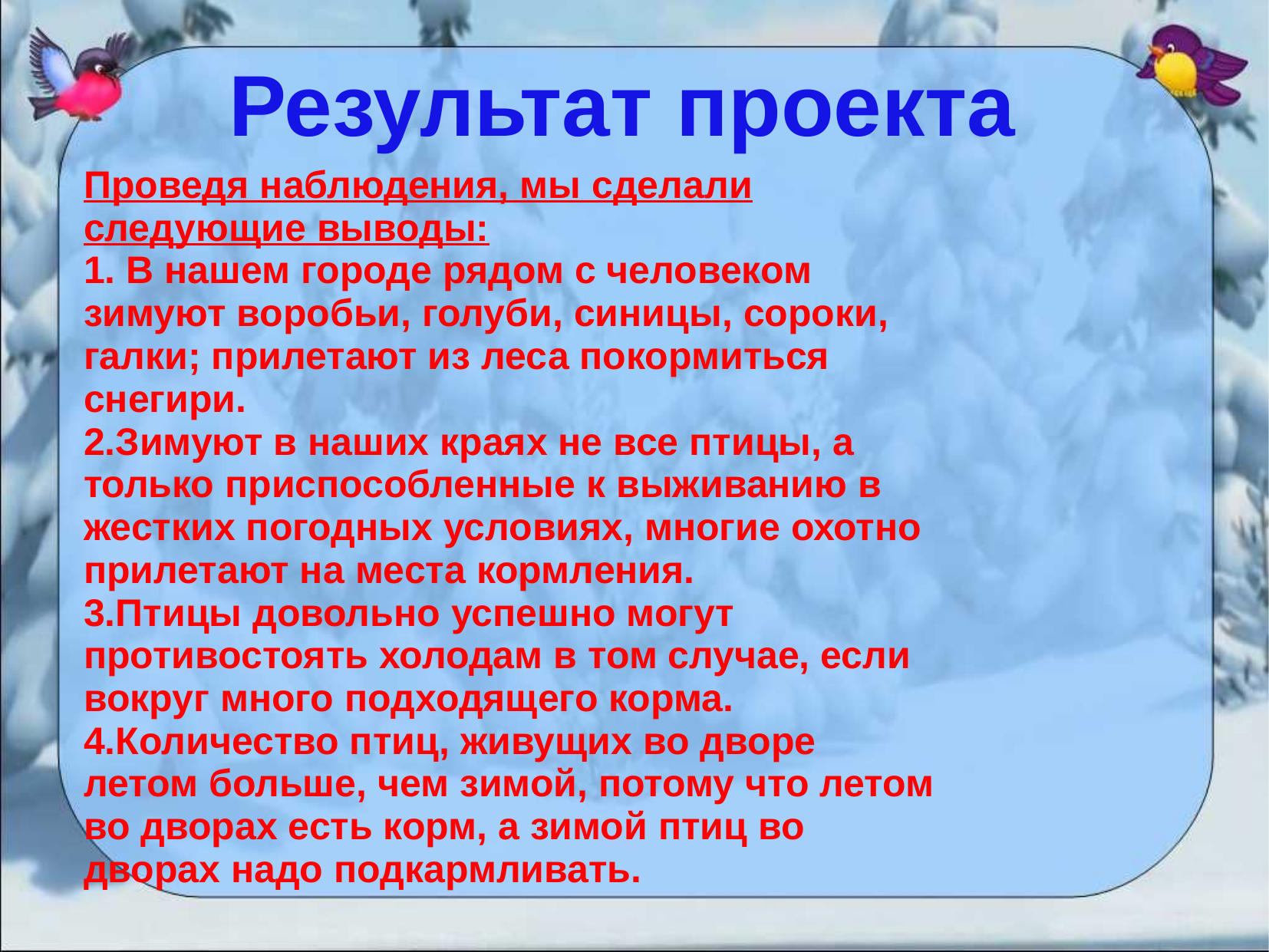

Результат проекта

Проведя наблюдения, мы сделали следующие выводы:
1. В нашем городе рядом с человеком зимуют воробьи, голуби, синицы, сороки, галки; прилетают из леса покормиться снегири.
2.Зимуют в наших краях не все птицы, а только приспособленные к выживанию в жестких погодных условиях, многие охотно прилетают на места кормления.
3.Птицы довольно успешно могут противостоять холодам в том случае, если вокруг много подходящего корма.
4.Количество птиц, живущих во дворе летом больше, чем зимой, потому что летом во дворах есть корм, а зимой птиц во дворах надо подкармливать.